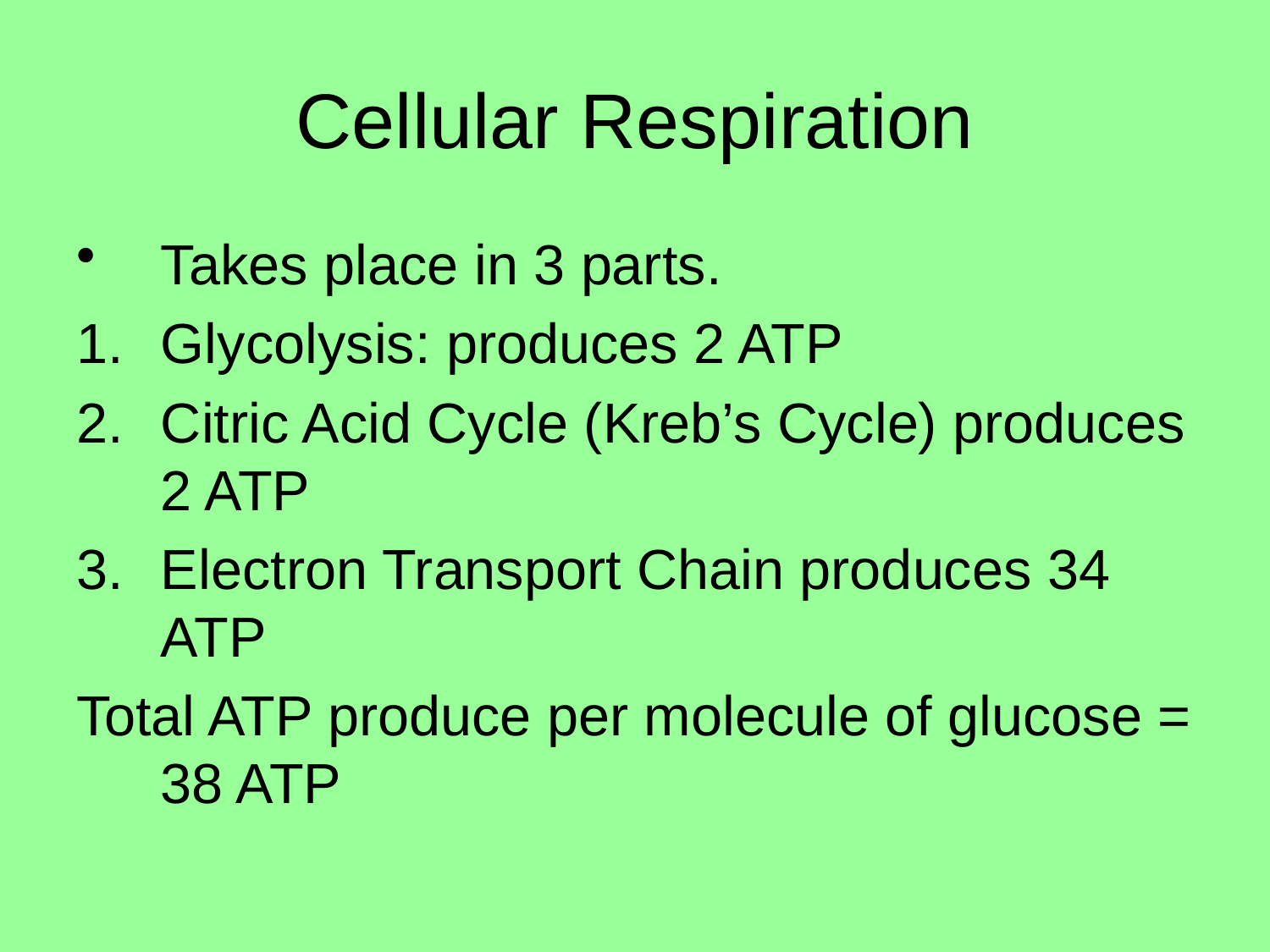

# Cellular Respiration
Takes place in 3 parts.
Glycolysis: produces 2 ATP
Citric Acid Cycle (Kreb’s Cycle) produces 2 ATP
Electron Transport Chain produces 34 ATP
Total ATP produce per molecule of glucose = 38 ATP